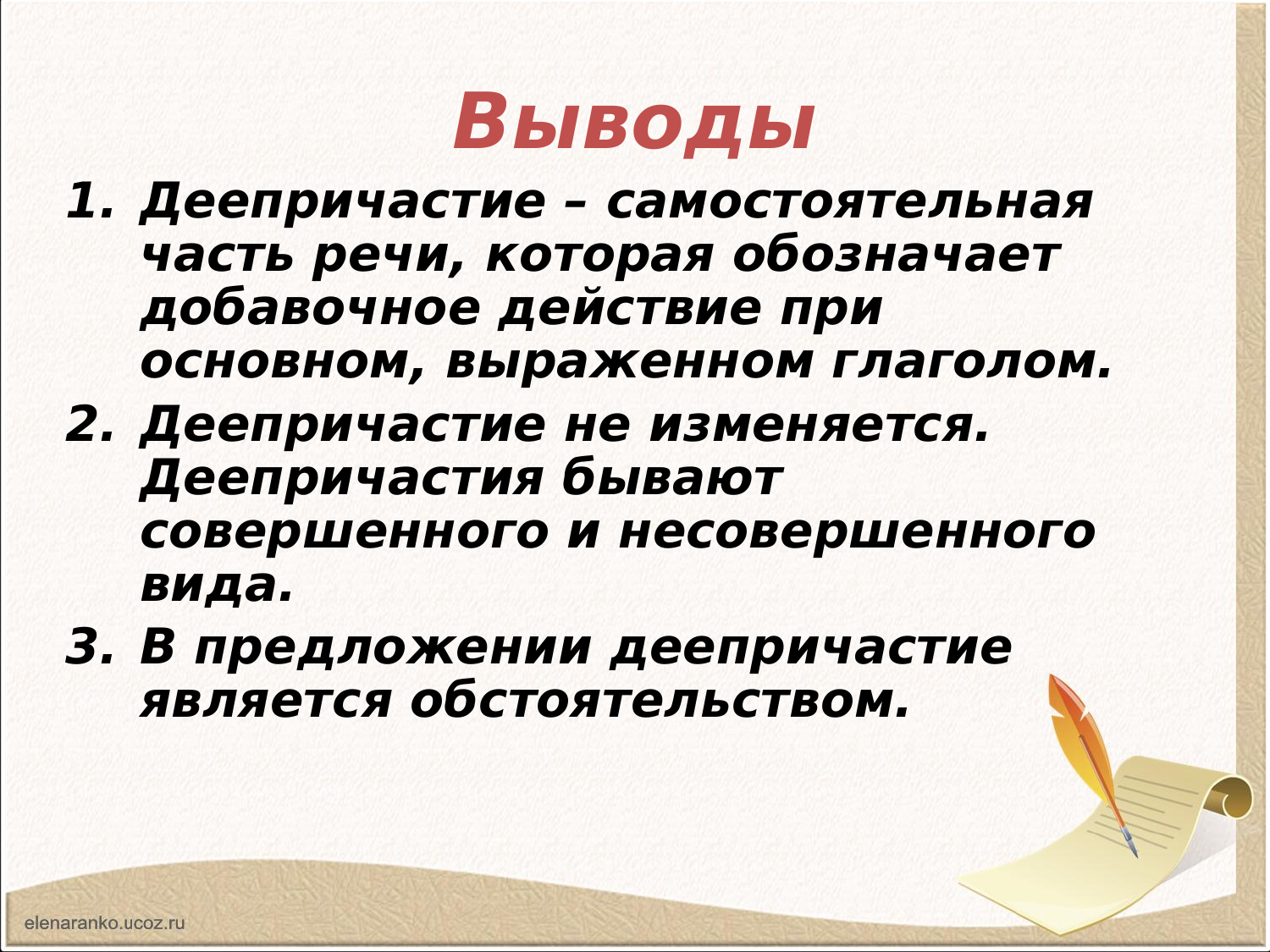

# Выводы
Деепричастие – самостоятельная часть речи, которая обозначает добавочное действие при основном, выраженном глаголом.
Деепричастие не изменяется. Деепричастия бывают совершенного и несовершенного вида.
В предложении деепричастие является обстоятельством.